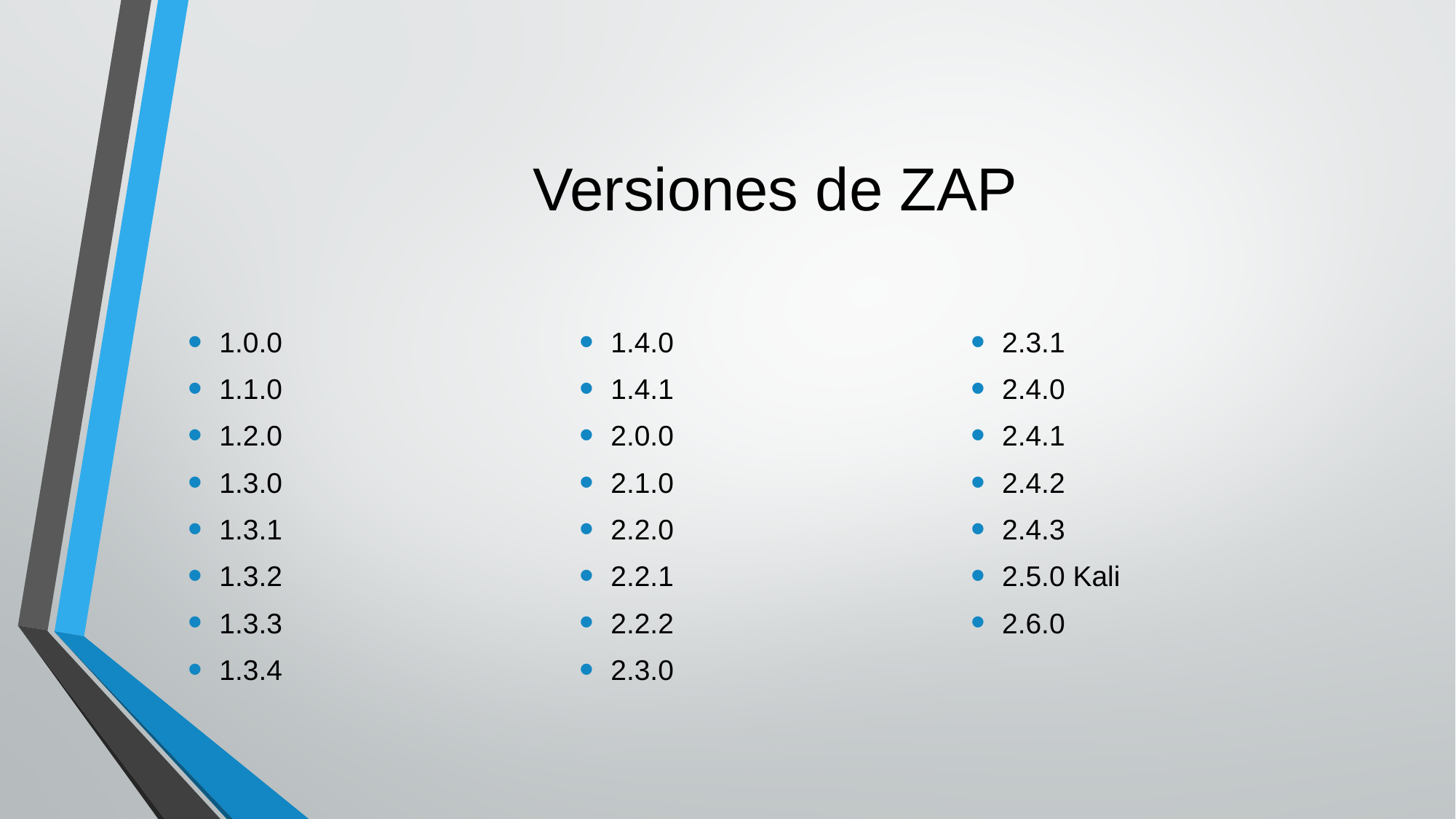

# Versiones de ZAP
1.0.0
1.1.0
1.2.0
1.3.0
1.3.1
1.3.2
1.3.3
1.3.4
1.4.0
1.4.1
2.0.0
2.1.0
2.2.0
2.2.1
2.2.2
2.3.0
2.3.1
2.4.0
2.4.1
2.4.2
2.4.3
2.5.0 Kali
2.6.0